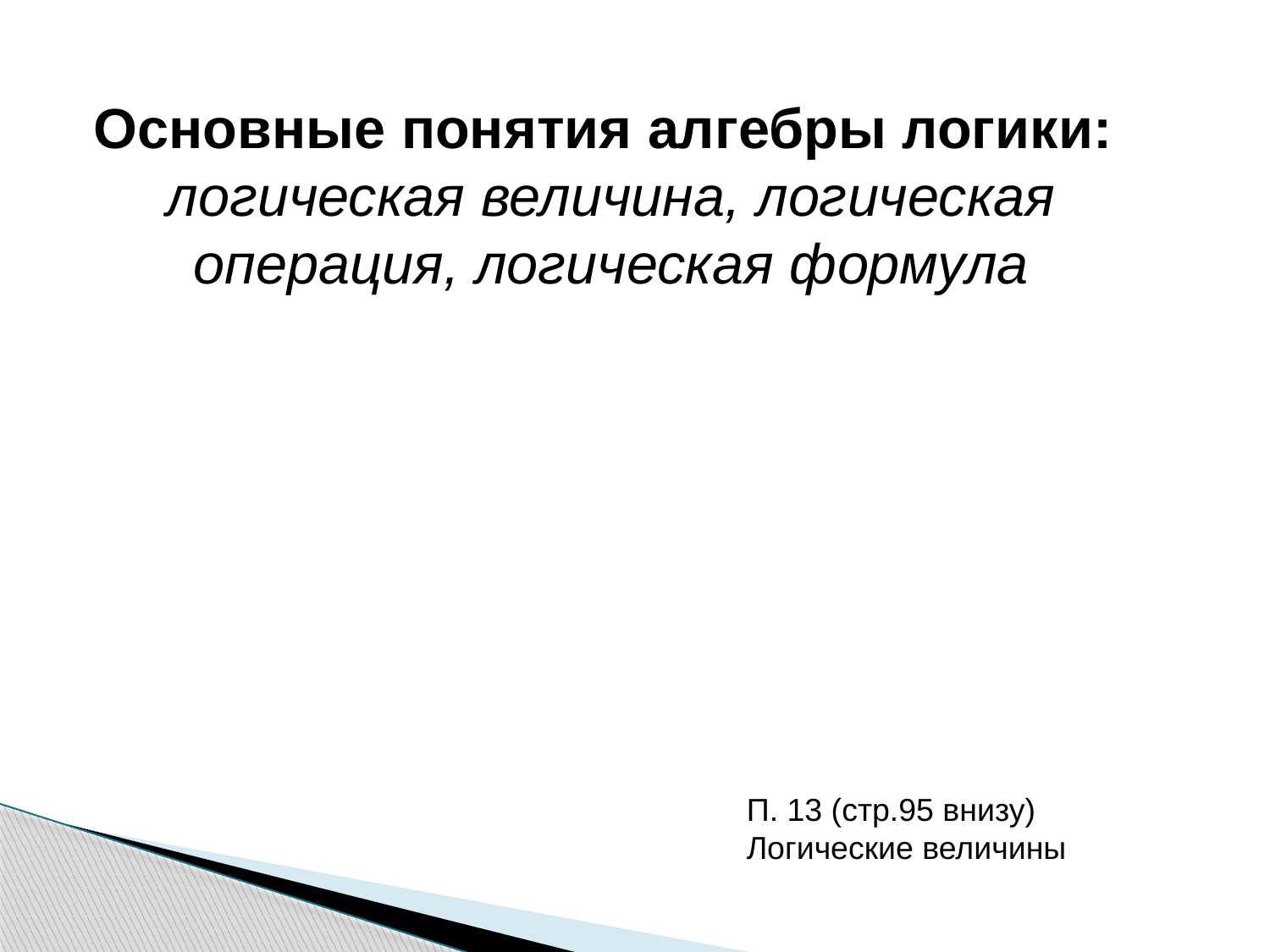

# Основные понятия алгебры логики: логическая величина, логическая операция, логическая формула
П. 13 (стр.95 внизу) Логические величины